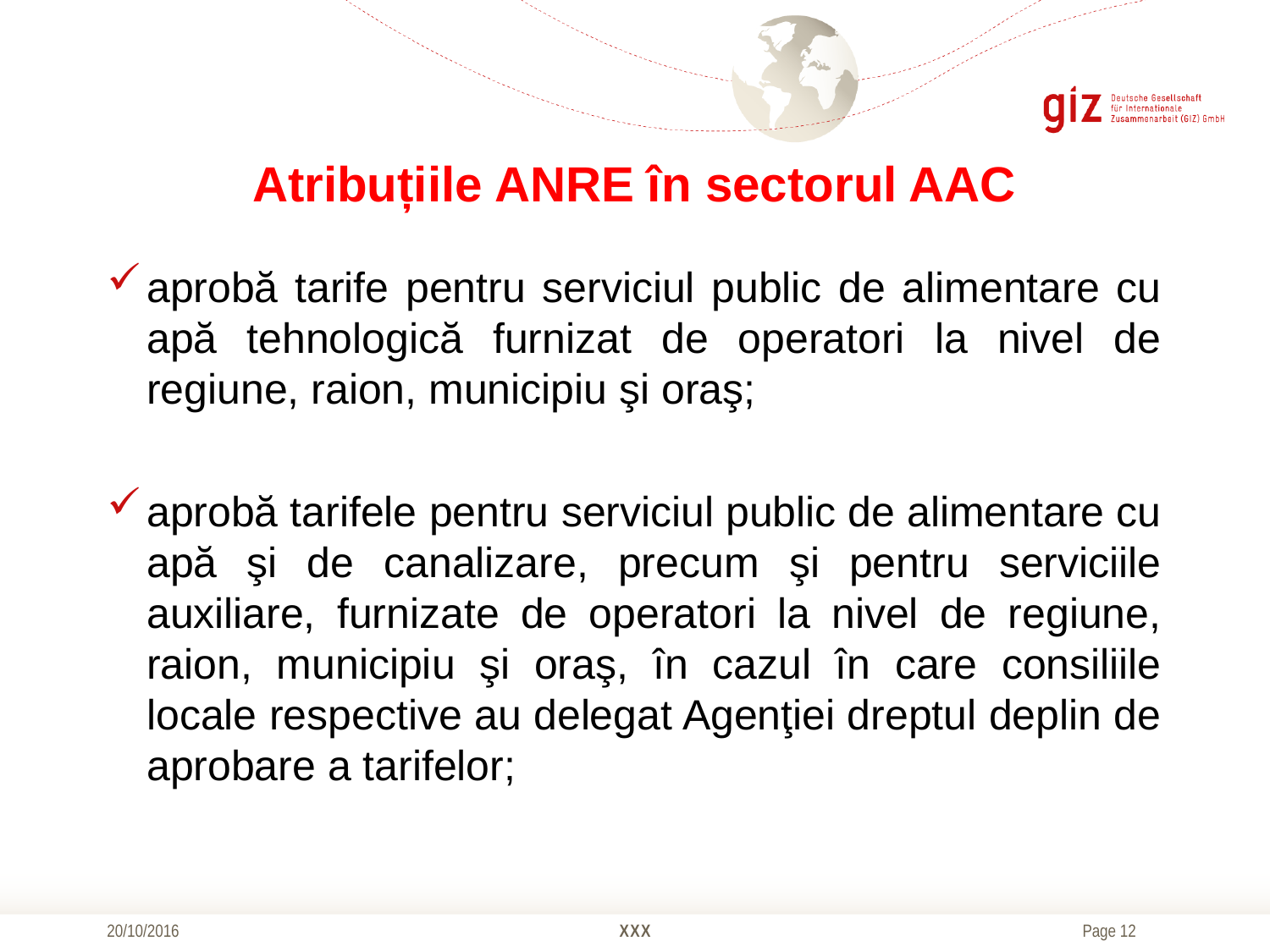

# Atribuțiile ANRE în sectorul AAC
aprobă tarife pentru serviciul public de alimentare cu apă tehnologică furnizat de operatori la nivel de regiune, raion, municipiu şi oraş;

aprobă tarifele pentru serviciul public de alimentare cu apă şi de canalizare, precum şi pentru serviciile auxiliare, furnizate de operatori la nivel de regiune, raion, municipiu şi oraş, în cazul în care consiliile locale respective au delegat Agenţiei dreptul deplin de aprobare a tarifelor;

20/10/2016
XXX